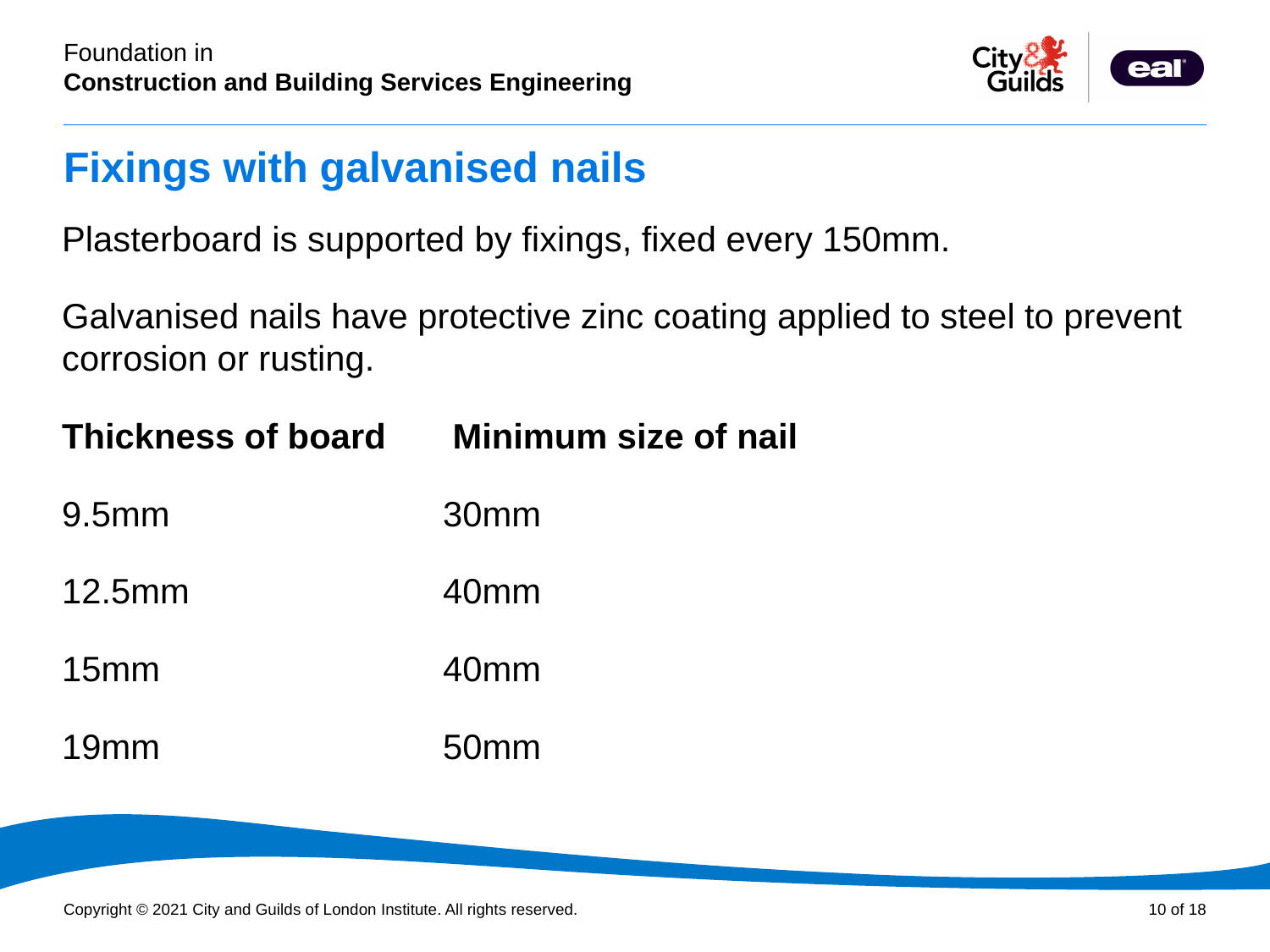

# Fixings with galvanised nails
Plasterboard is supported by ﬁxings, fixed every 150mm.
Galvanised nails have protective zinc coating applied to steel to prevent corrosion or rusting.
Thickness of board 	 Minimum size of nail
9.5mm	  		30mm
12.5mm	 	40mm
15mm 	  		40mm
19mm 	  		50mm